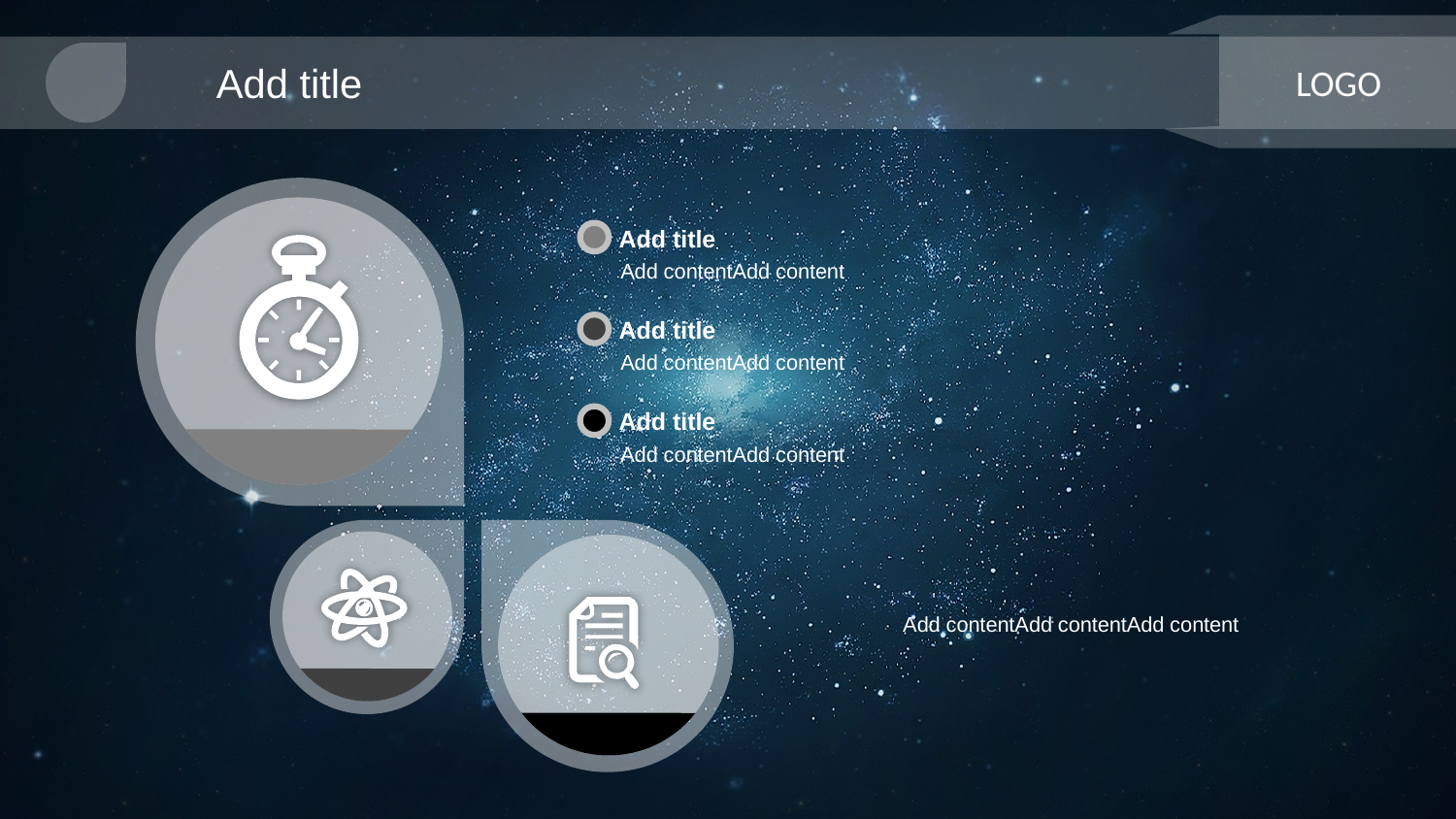

Add title
LOGO

Add title

Add contentAdd content

Add title

Add contentAdd content

Add title

Add contentAdd content

Add contentAdd contentAdd content